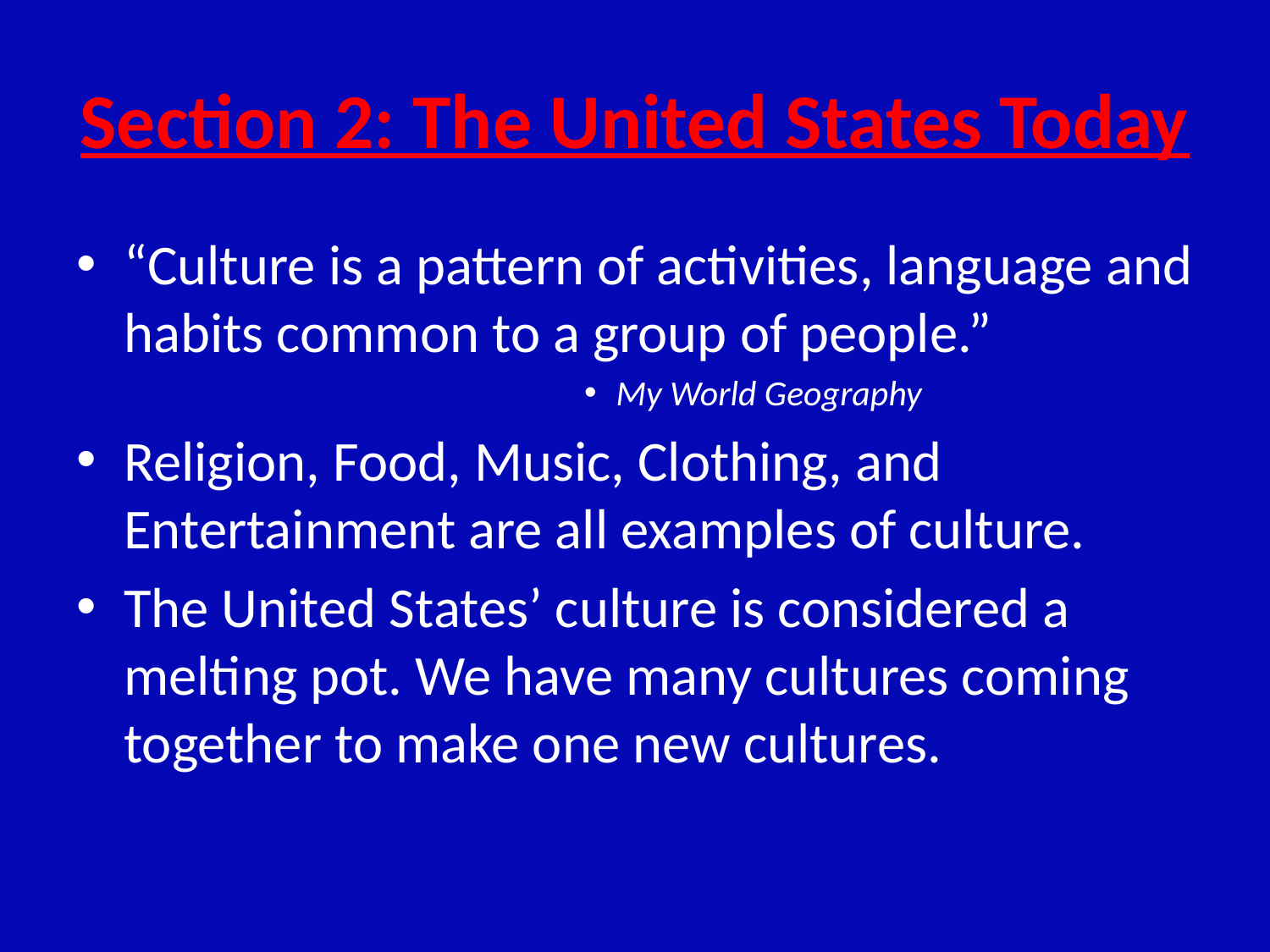

# Section 2: The United States Today
“Culture is a pattern of activities, language and habits common to a group of people.”
My World Geography
Religion, Food, Music, Clothing, and Entertainment are all examples of culture.
The United States’ culture is considered a melting pot. We have many cultures coming together to make one new cultures.